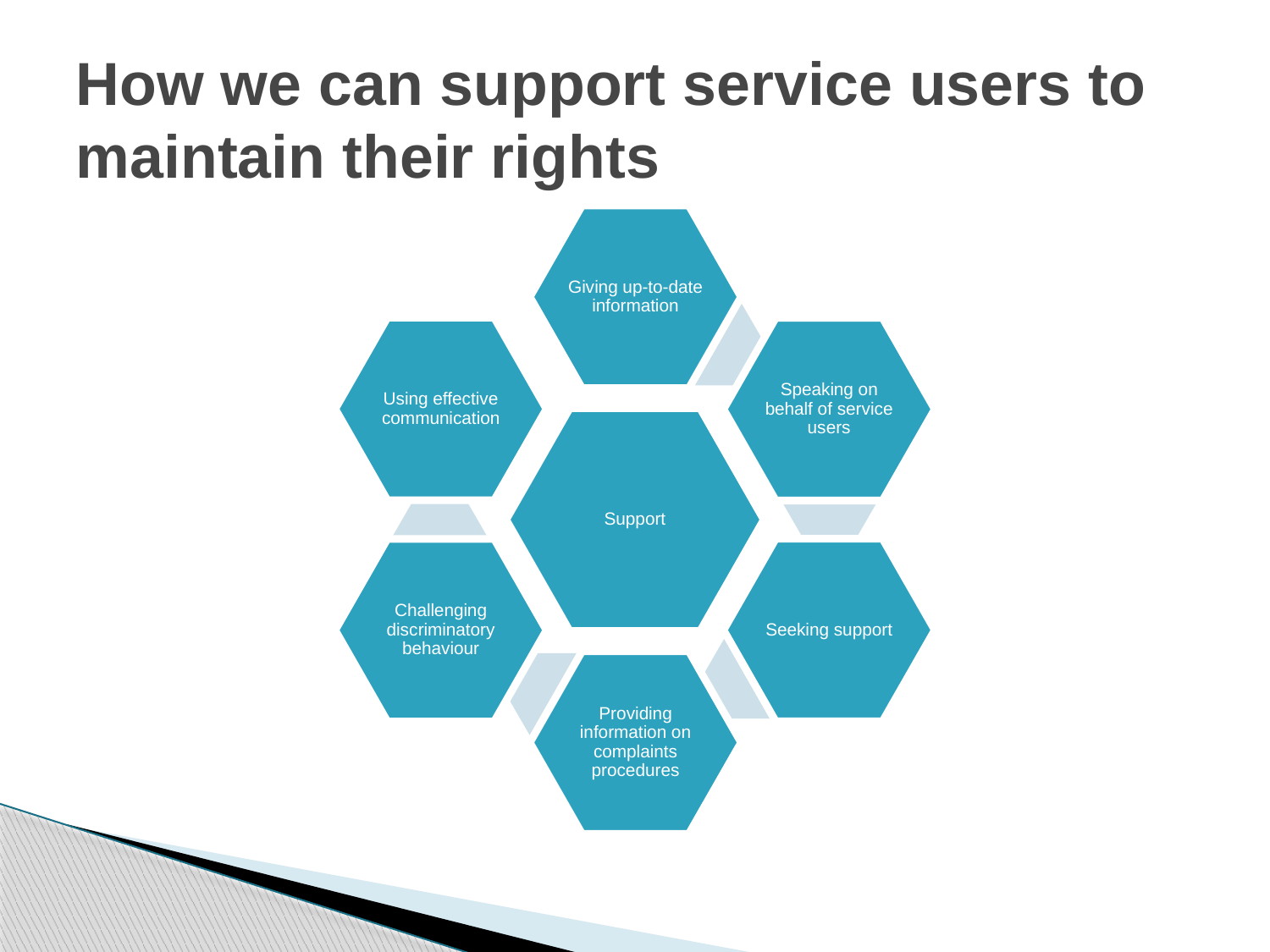

# How we can support service users to maintain their rights
Support
Giving up-to-date information
Speaking on behalf of service users
Seeking support
Providing information on complaints procedures
Challenging discriminatory behaviour
Using effective communication